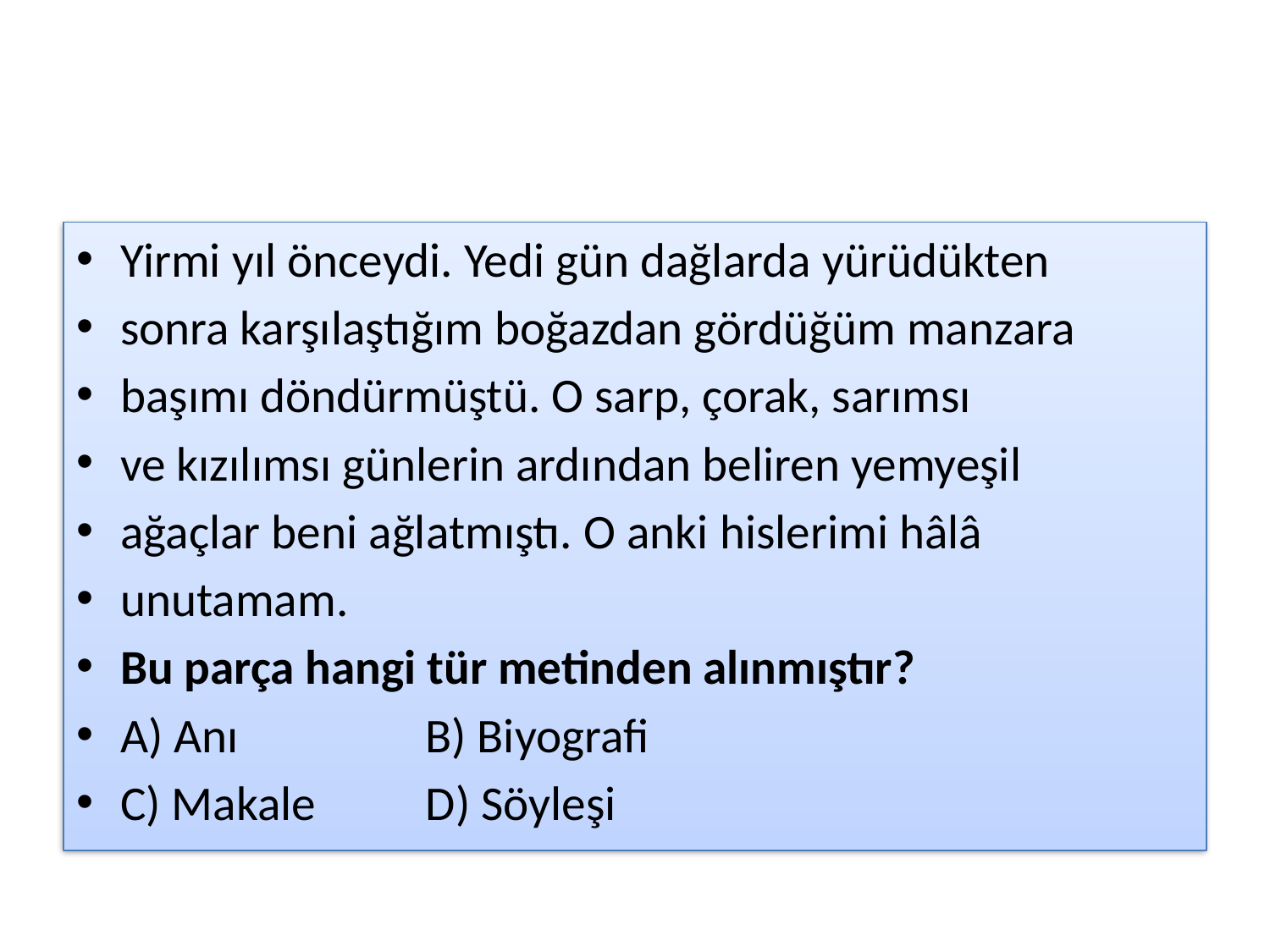

#
Yirmi yıl önceydi. Yedi gün dağlarda yürüdükten
sonra karşılaştığım boğazdan gördüğüm manzara
başımı döndürmüştü. O sarp, çorak, sarımsı
ve kızılımsı günlerin ardından beliren yemyeşil
ağaçlar beni ağlatmıştı. O anki hislerimi hâlâ
unutamam.
Bu parça hangi tür metinden alınmıştır?
A) Anı                 B) Biyografi
C) Makale          D) Söyleşi